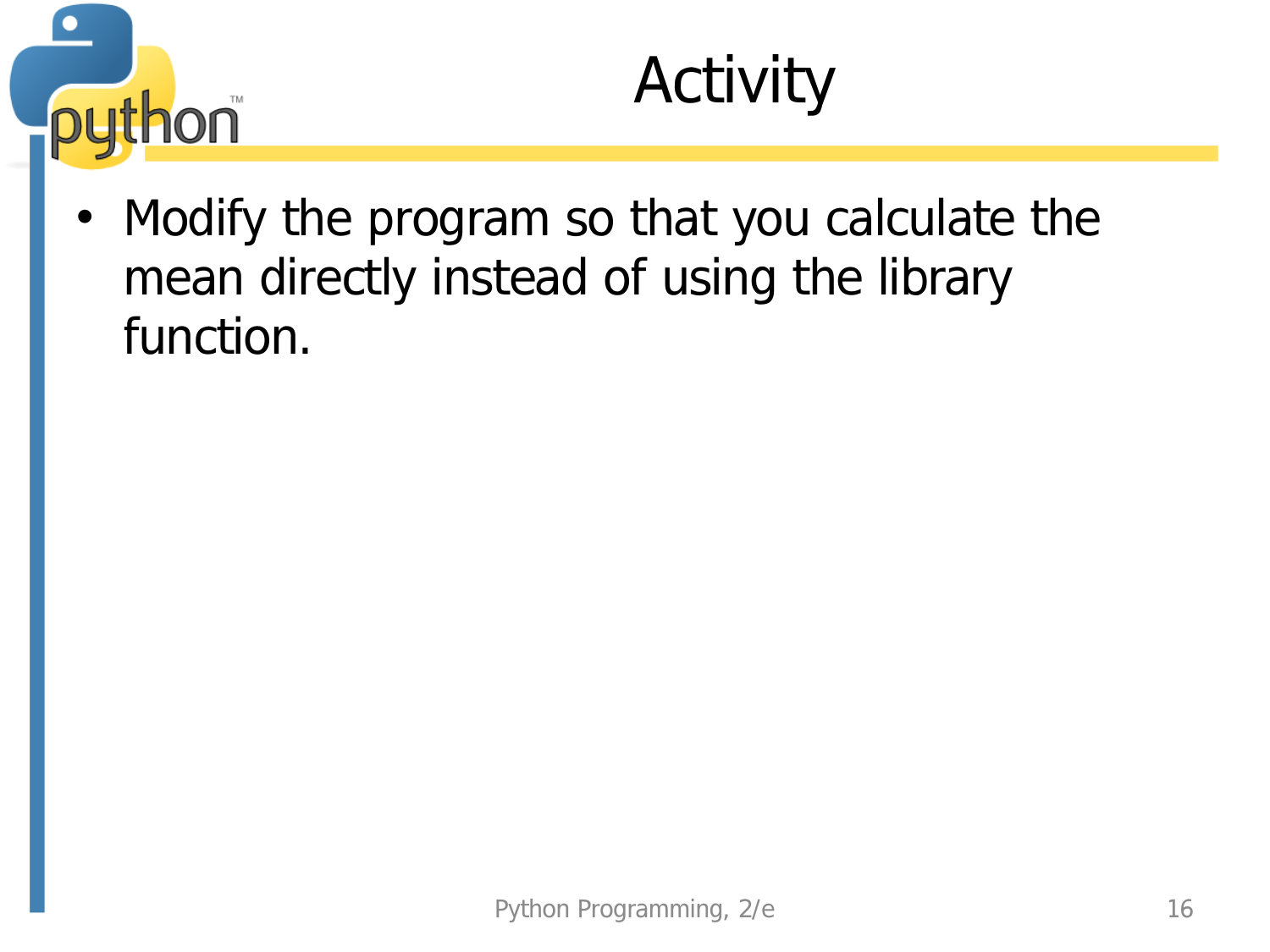

# Activity
Modify the program so that you calculate the mean directly instead of using the library function.

Python Programming, 2/e
16